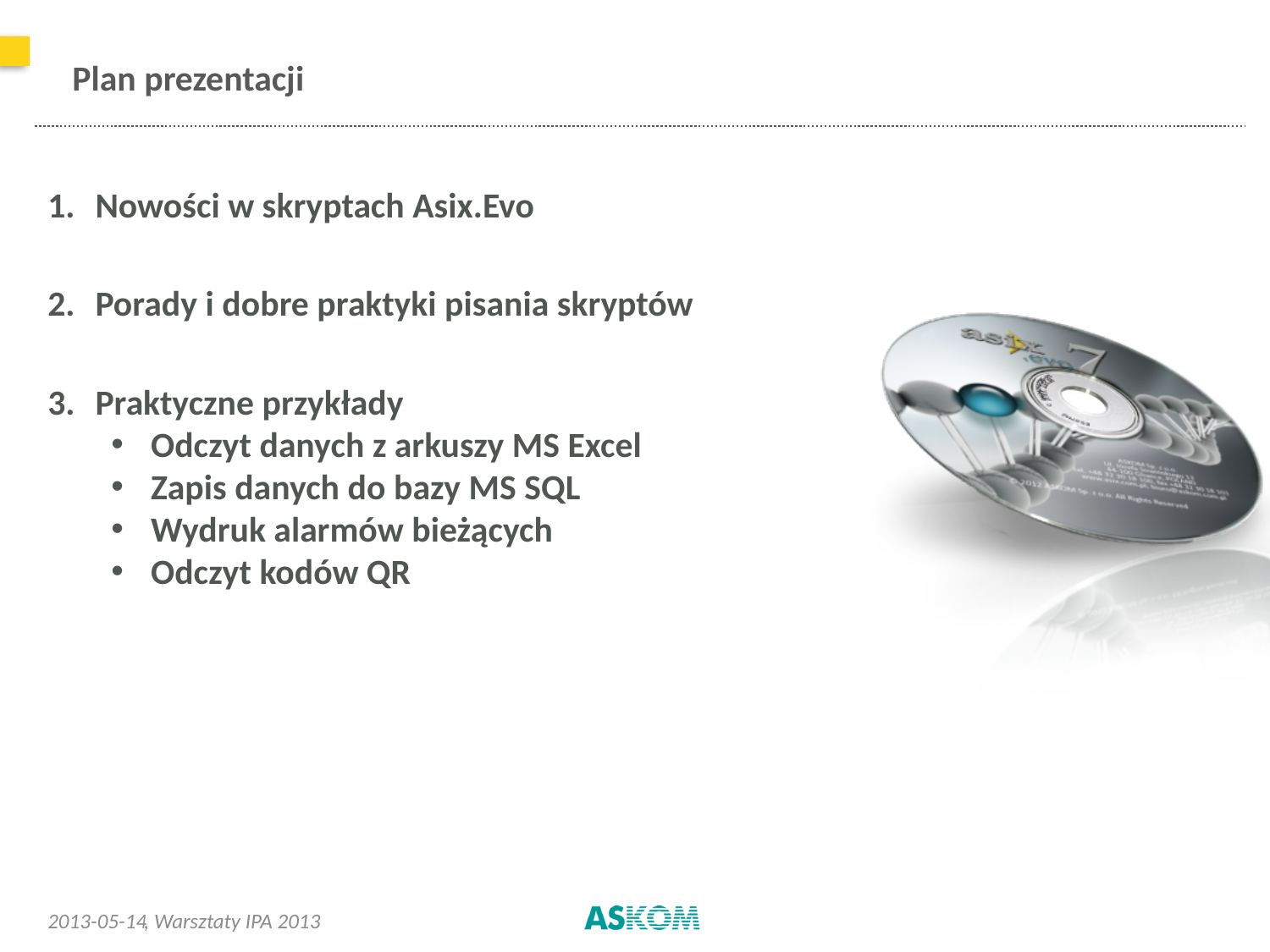

# Plan prezentacji
Nowości w skryptach Asix.Evo

Porady i dobre praktyki pisania skryptów

Praktyczne przykłady
Odczyt danych z arkuszy MS Excel
Zapis danych do bazy MS SQL
Wydruk alarmów bieżących
Odczyt kodów QR

2013-05-14
, Warsztaty IPA 2013